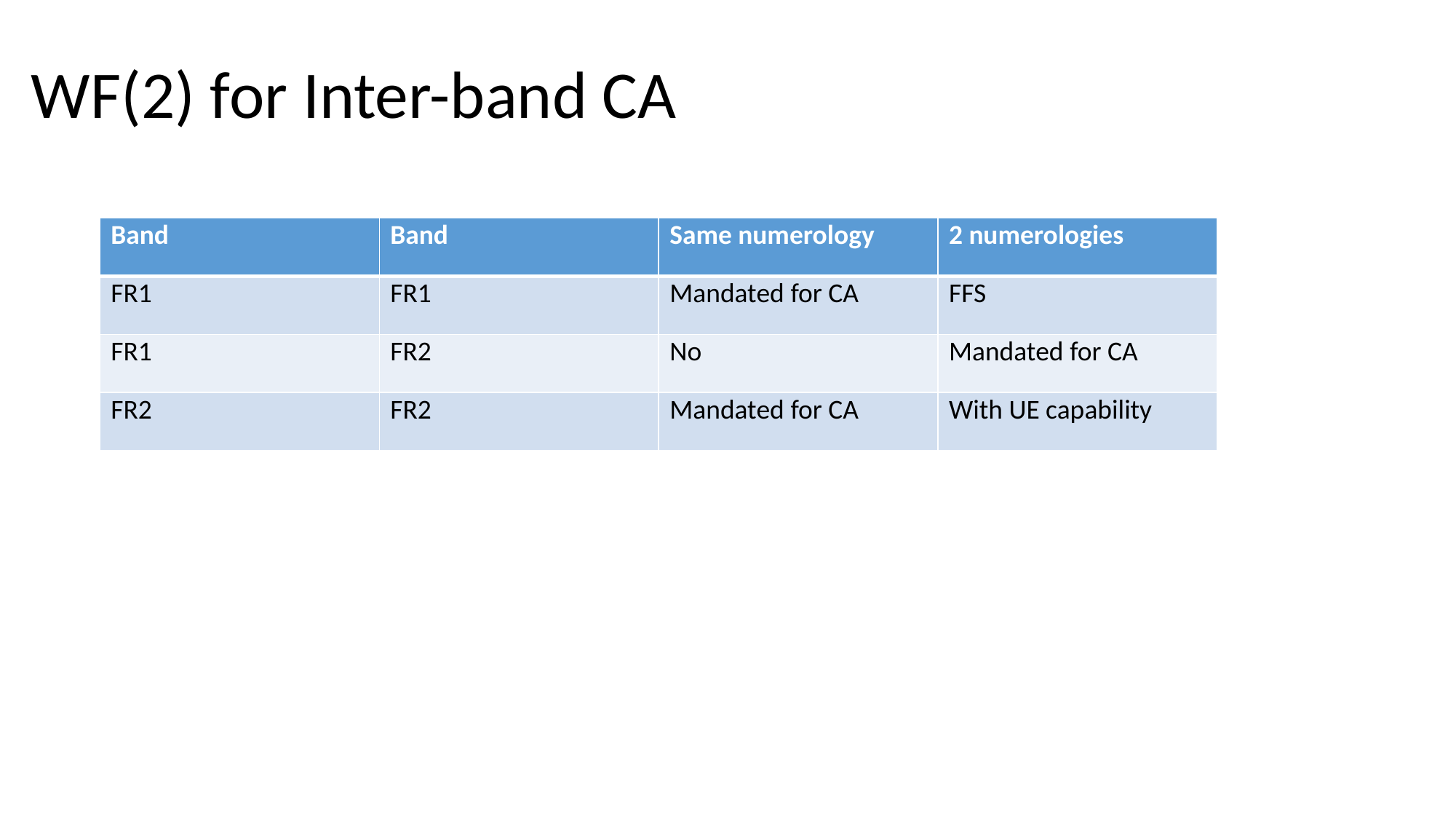

# WF(2) for Inter-band CA
| Band | Band | Same numerology | 2 numerologies |
| --- | --- | --- | --- |
| FR1 | FR1 | Mandated for CA | FFS |
| FR1 | FR2 | No | Mandated for CA |
| FR2 | FR2 | Mandated for CA | With UE capability |